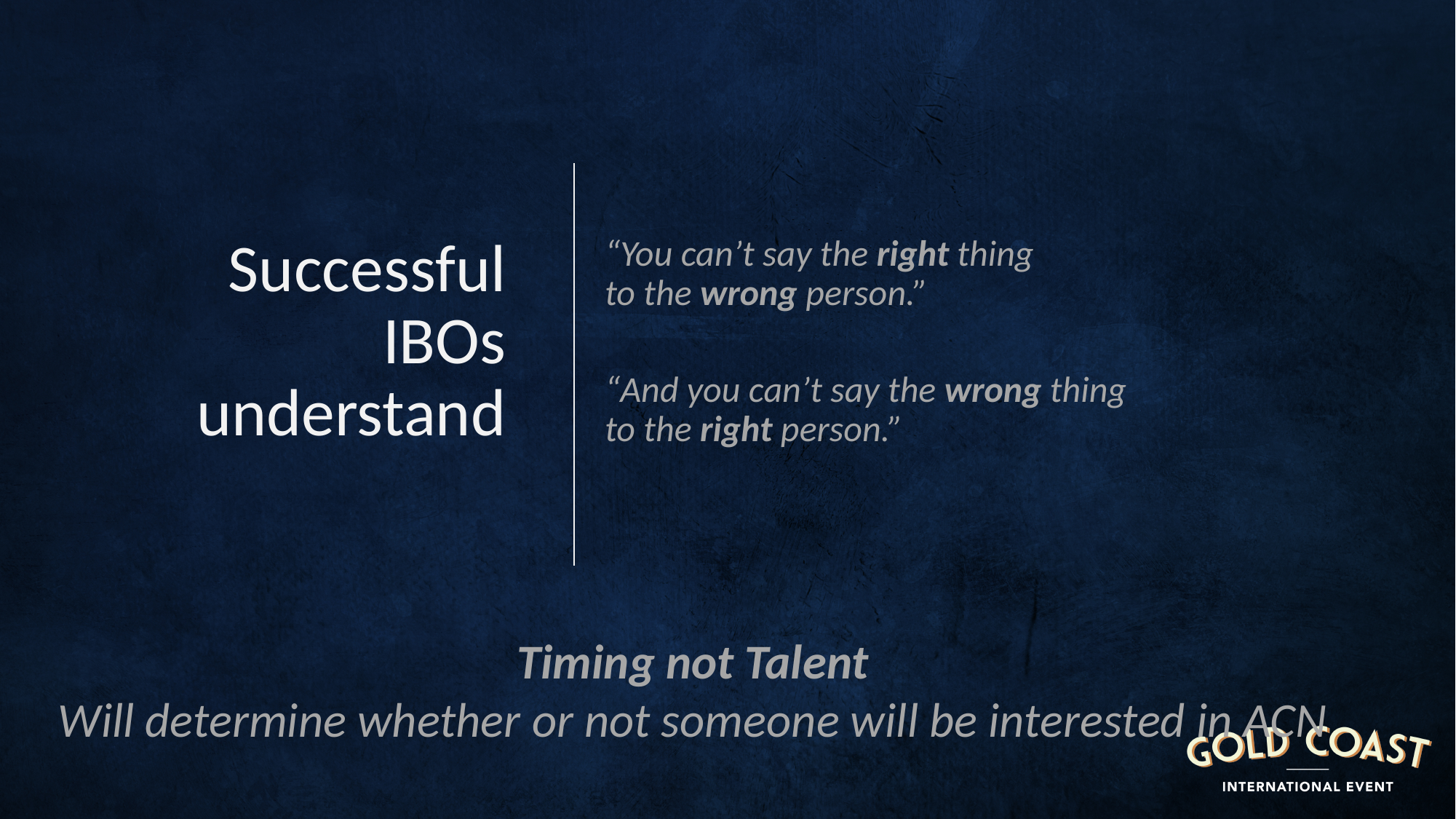

Successful IBOs understand
“You can’t say the right thing
to the wrong person.”

“And you can’t say the wrong thing
to the right person.”
Timing not Talent
Will determine whether or not someone will be interested in ACN